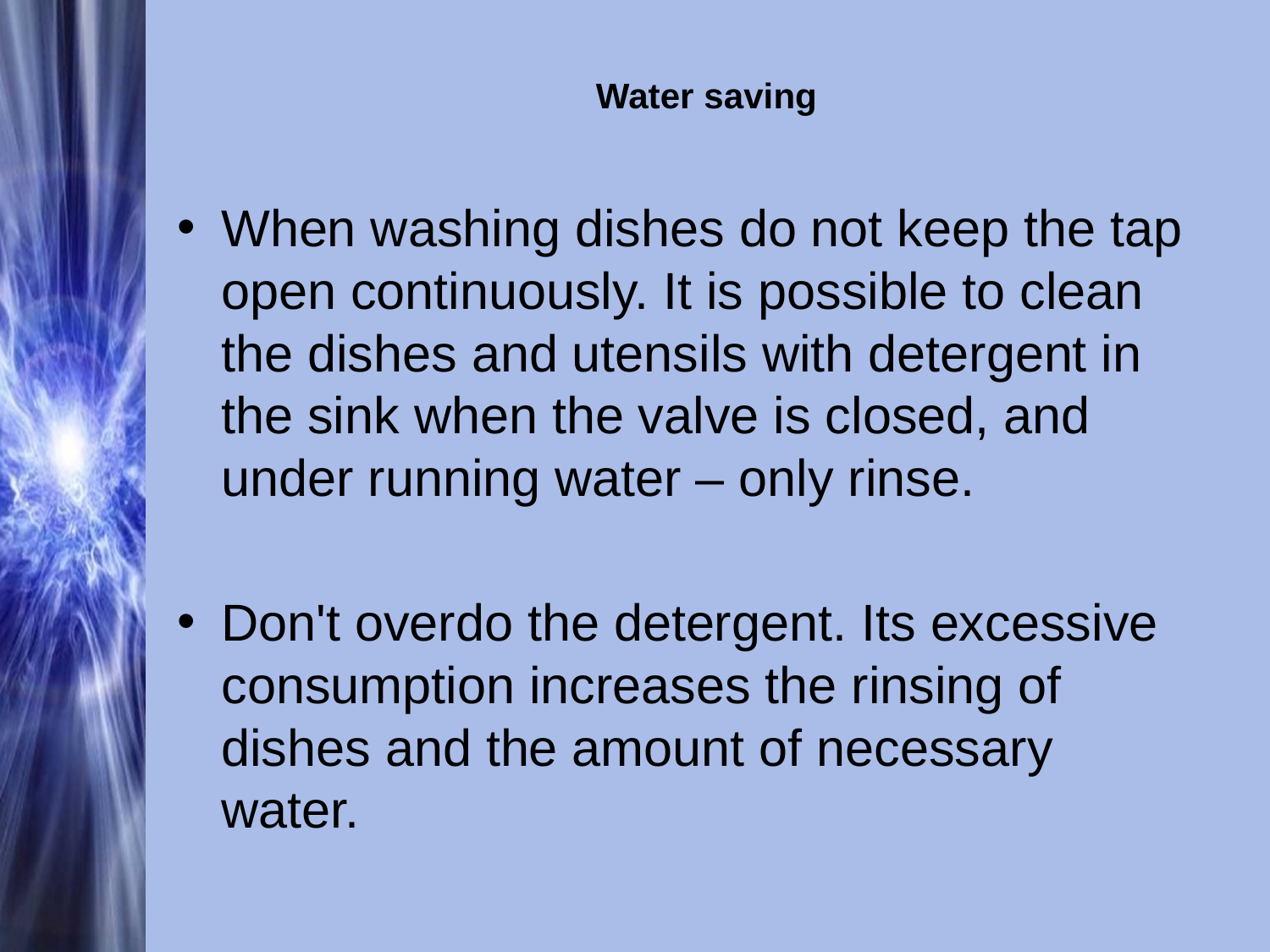

# Water saving

When washing dishes do not keep the tap open continuously. It is possible to clean the dishes and utensils with detergent in the sink when the valve is closed, and under running water – only rinse.

Don't overdo the detergent. Its excessive consumption increases the rinsing of dishes and the amount of necessary water.